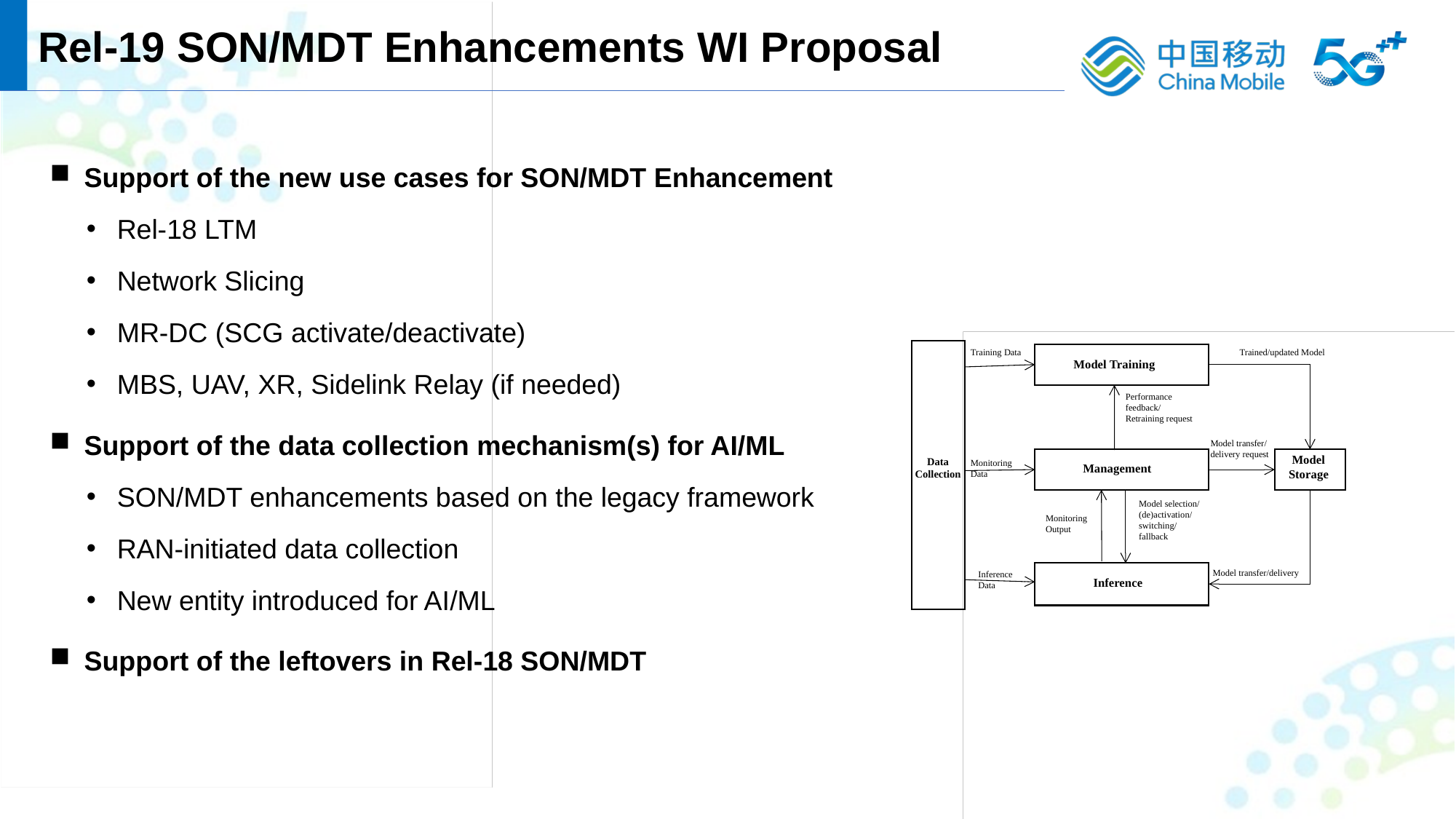

Rel-19 SON/MDT Enhancements WI Proposal
Support of the new use cases for SON/MDT Enhancement
Rel-18 LTM
Network Slicing
MR-DC (SCG activate/deactivate)
MBS, UAV, XR, Sidelink Relay (if needed)
Support of the data collection mechanism(s) for AI/ML
SON/MDT enhancements based on the legacy framework
RAN-initiated data collection
New entity introduced for AI/ML
Support of the leftovers in Rel-18 SON/MDT

Training Data
Trained/updated Model

Model Training
Performance feedback/
Retraining request
Model transfer/
delivery request
Model Storage

Data Collection

Monitoring Data
Management
Model selection/
(de)activation/
switching/
fallback
Monitoring Output
Model transfer/delivery

Inference Data
Inference